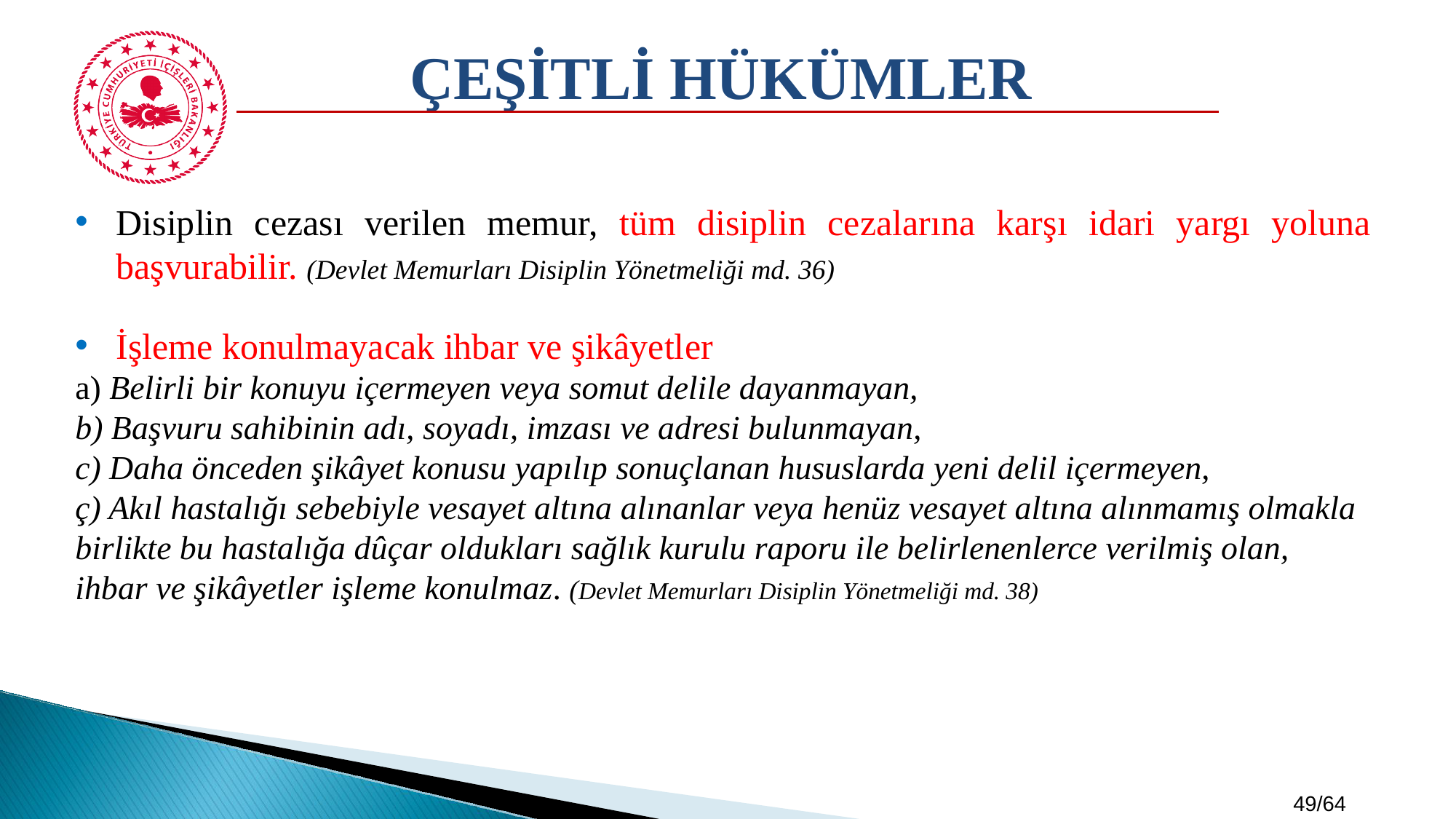

# ÇEŞİTLİ HÜKÜMLER
Disiplin cezası verilen memur, tüm disiplin cezalarına karşı idari yargı yoluna başvurabilir. (Devlet Memurları Disiplin Yönetmeliği md. 36)

İşleme konulmayacak ihbar ve şikâyetler
a) Belirli bir konuyu içermeyen veya somut delile dayanmayan,
b) Başvuru sahibinin adı, soyadı, imzası ve adresi bulunmayan,
c) Daha önceden şikâyet konusu yapılıp sonuçlanan hususlarda yeni delil içermeyen,
ç) Akıl hastalığı sebebiyle vesayet altına alınanlar veya henüz vesayet altına alınmamış olmakla birlikte bu hastalığa dûçar oldukları sağlık kurulu raporu ile belirlenenlerce verilmiş olan,
ihbar ve şikâyetler işleme konulmaz. (Devlet Memurları Disiplin Yönetmeliği md. 38)